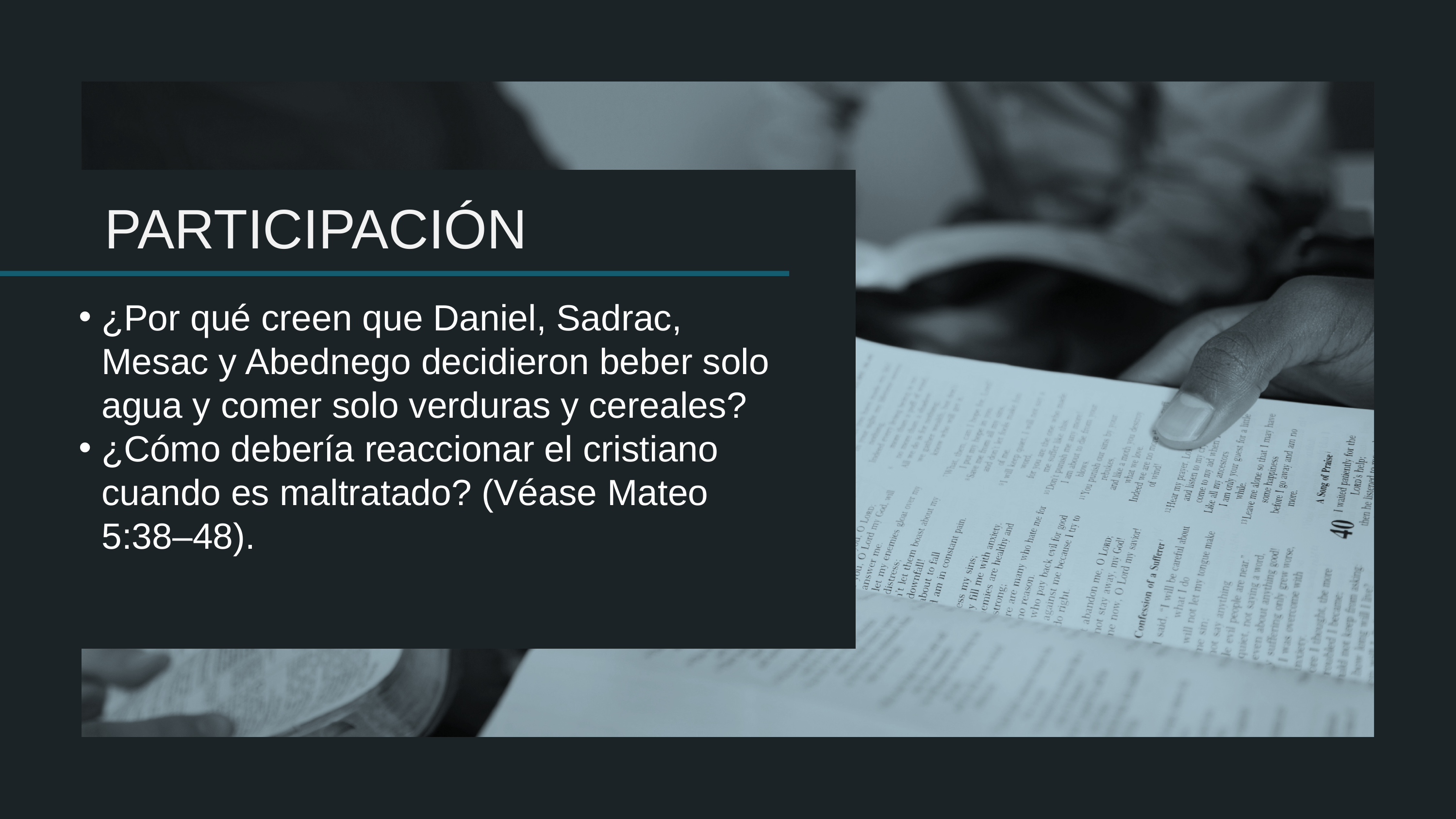

¿Por qué creen que Daniel, Sadrac, Mesac y Abednego decidieron beber solo agua y comer solo verduras y cereales?
¿Cómo debería reaccionar el cristiano cuando es maltratado? (Véase Mateo 5:38–48).